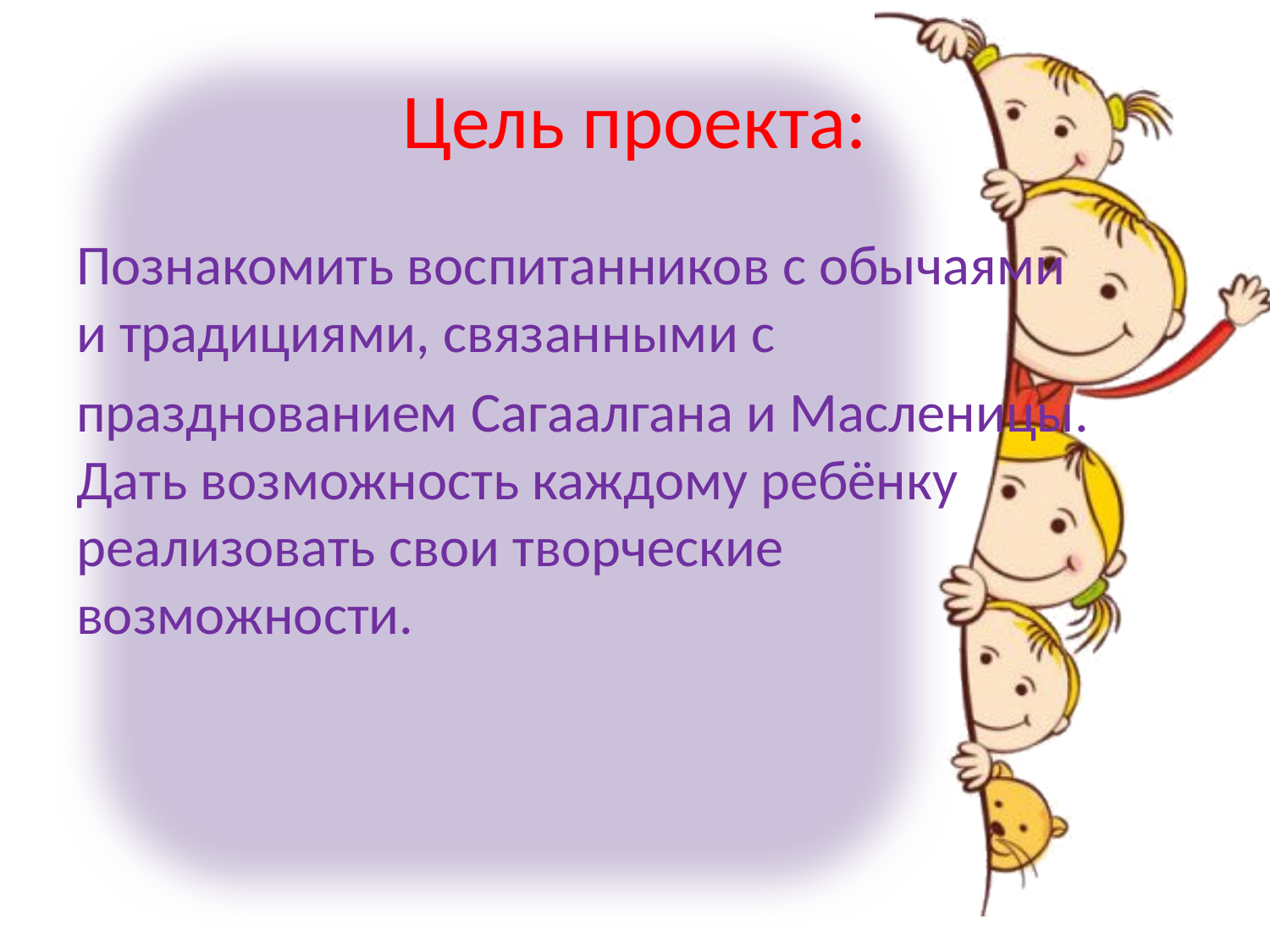

# Цель проекта:
Познакомить воспитанников с обычаями и традициями, связанными с
празднованием Сагаалгана и Масленицы. Дать возможность каждому ребёнку реализовать свои творческие возможности.